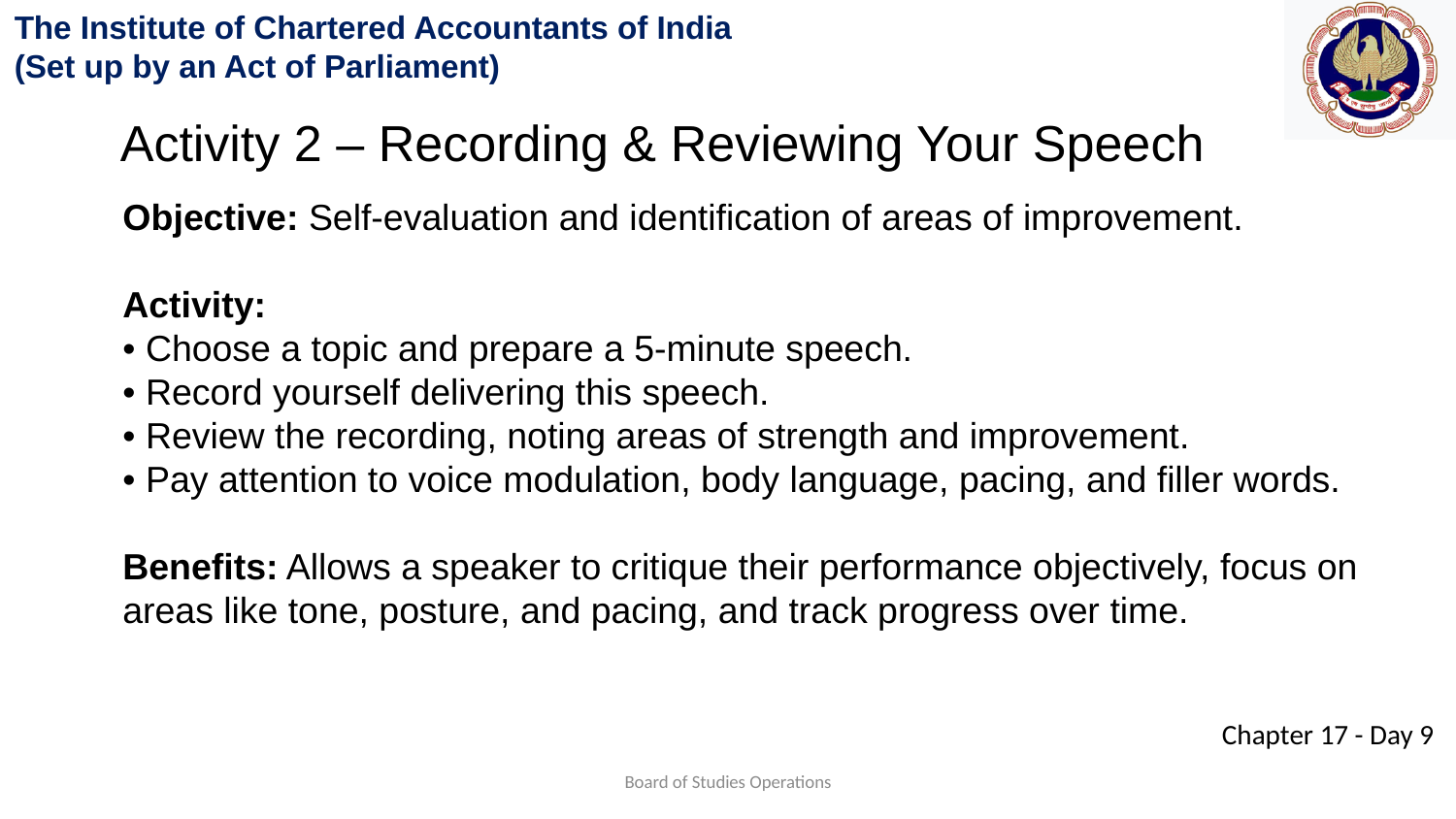

Activity 2 – Recording & Reviewing Your Speech
Objective: Self-evaluation and identification of areas of improvement.

Activity:
• Choose a topic and prepare a 5-minute speech.
• Record yourself delivering this speech.
• Review the recording, noting areas of strength and improvement.
• Pay attention to voice modulation, body language, pacing, and filler words.

Benefits: Allows a speaker to critique their performance objectively, focus on areas like tone, posture, and pacing, and track progress over time.
Board of Studies Operations